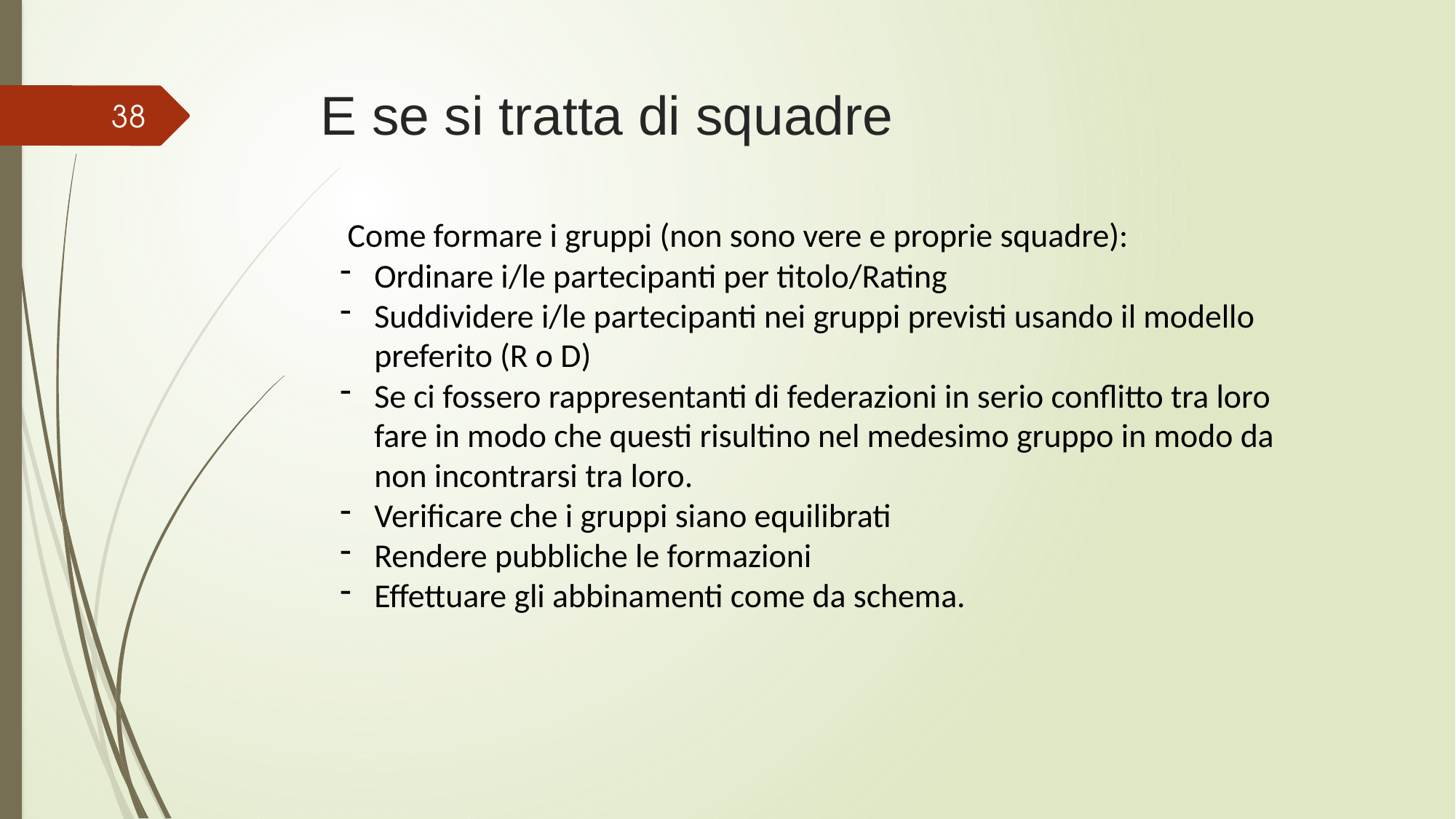

# E se si tratta di squadre
38
 Come formare i gruppi (non sono vere e proprie squadre):
Ordinare i/le partecipanti per titolo/Rating
Suddividere i/le partecipanti nei gruppi previsti usando il modello preferito (R o D)
Se ci fossero rappresentanti di federazioni in serio conflitto tra loro fare in modo che questi risultino nel medesimo gruppo in modo da non incontrarsi tra loro.
Verificare che i gruppi siano equilibrati
Rendere pubbliche le formazioni
Effettuare gli abbinamenti come da schema.